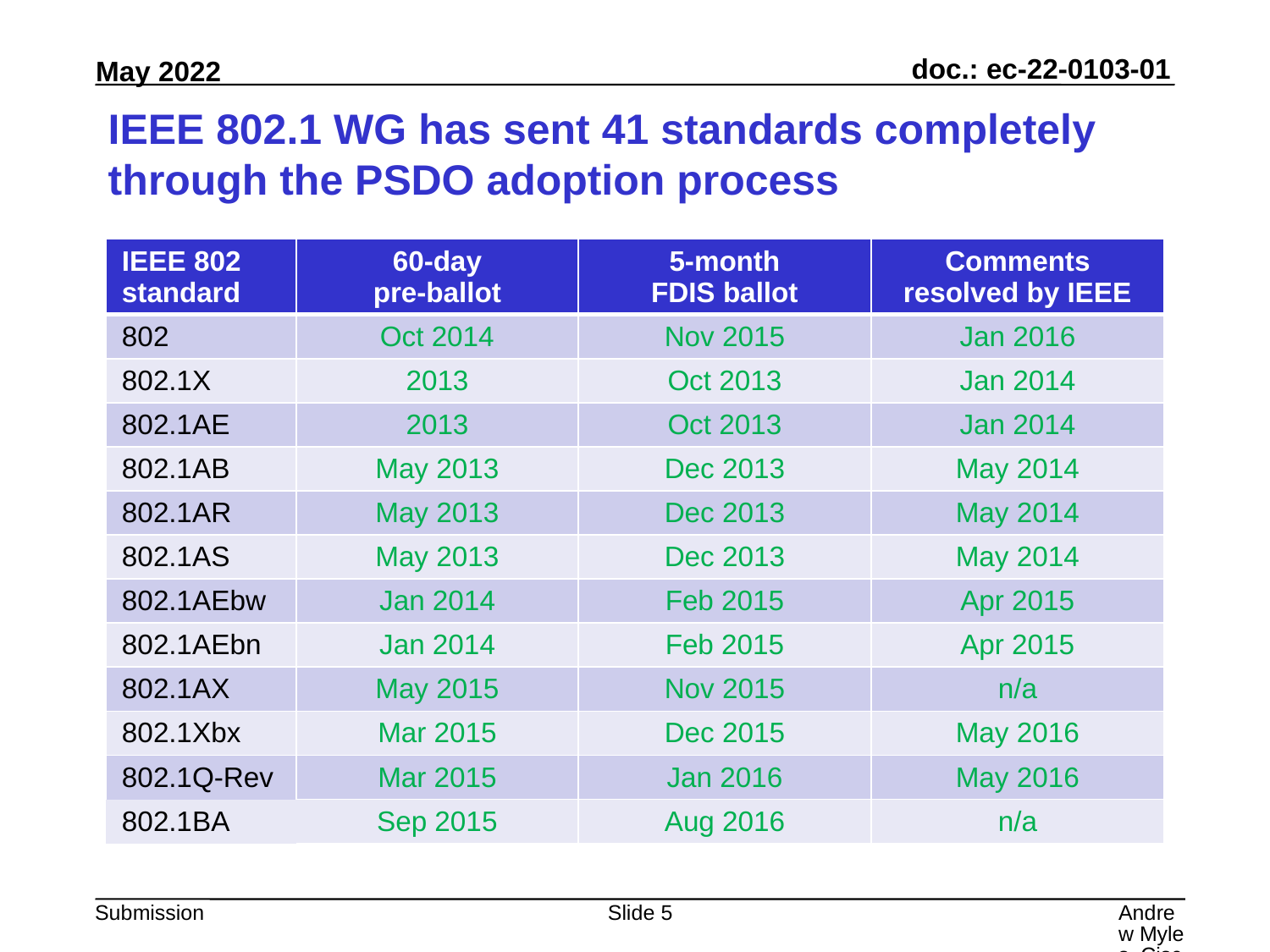

# IEEE 802.1 WG has sent 41 standards completely through the PSDO adoption process
| IEEE 802 standard | 60-day pre-ballot | 5-month FDIS ballot | Comments resolved by IEEE |
| --- | --- | --- | --- |
| 802 | Oct 2014 | Nov 2015 | Jan 2016 |
| 802.1X | 2013 | Oct 2013 | Jan 2014 |
| 802.1AE | 2013 | Oct 2013 | Jan 2014 |
| 802.1AB | May 2013 | Dec 2013 | May 2014 |
| 802.1AR | May 2013 | Dec 2013 | May 2014 |
| 802.1AS | May 2013 | Dec 2013 | May 2014 |
| 802.1AEbw | Jan 2014 | Feb 2015 | Apr 2015 |
| 802.1AEbn | Jan 2014 | Feb 2015 | Apr 2015 |
| 802.1AX | May 2015 | Nov 2015 | n/a |
| 802.1Xbx | Mar 2015 | Dec 2015 | May 2016 |
| 802.1Q-Rev | Mar 2015 | Jan 2016 | May 2016 |
| 802.1BA | Sep 2015 | Aug 2016 | n/a |
Slide 5
Andrew Myles, Cisco